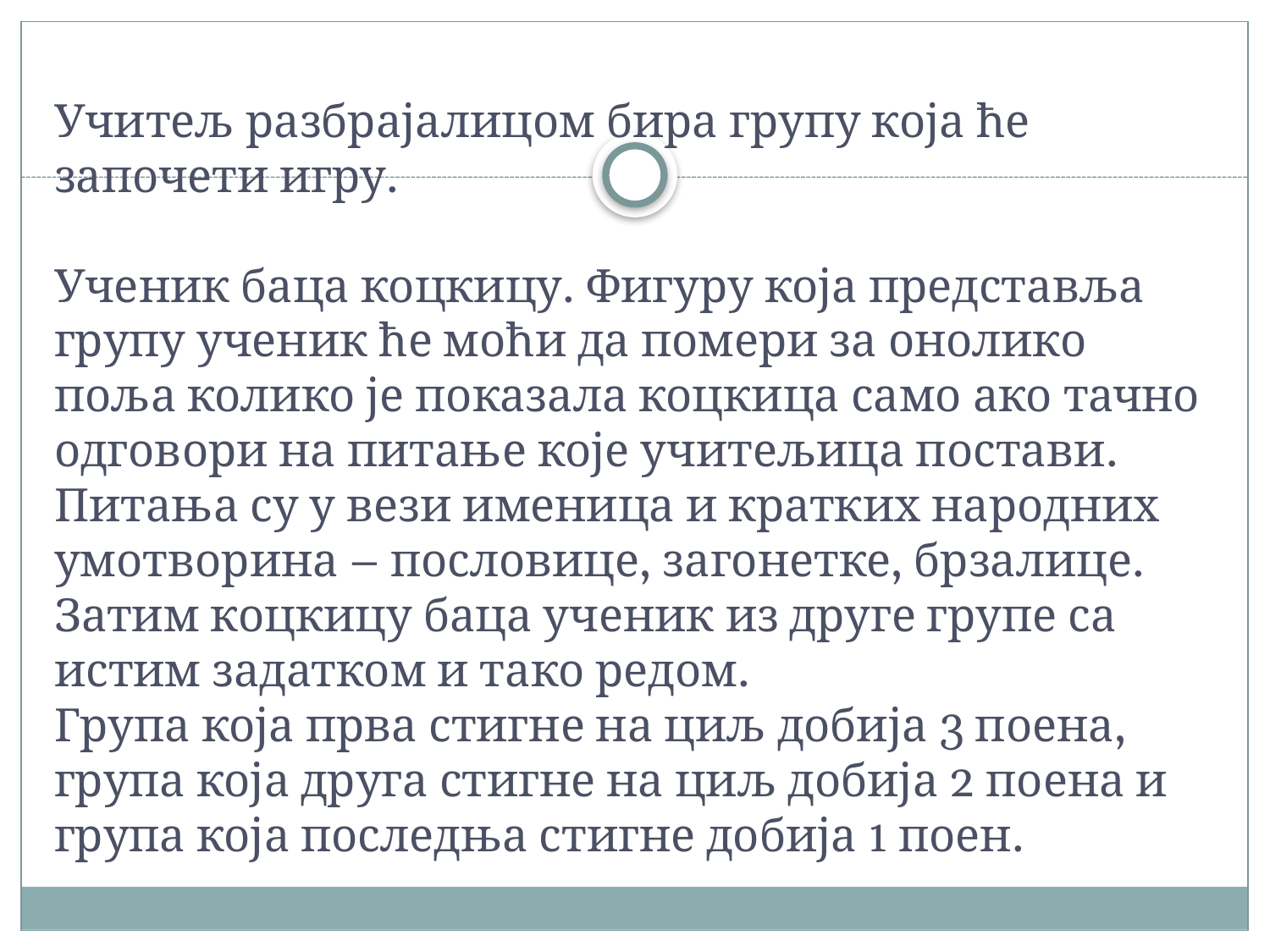

# Учитељ разбрајалицом бира групу која ће започети игру. Ученик баца коцкицу. Фигуру која представља групу ученик ће моћи да помери за онолико поља колико је показала коцкица само ако тачно одговори на питање које учитељица постави. Питања су у вези именица и кратких народних умотворина – пословице, загонетке, брзалице. Затим коцкицу баца ученик из друге групе са истим задатком и тако редом. Група која прва стигне на циљ добија 3 поена, група која друга стигне на циљ добија 2 поена и група која последња стигне добија 1 поен.